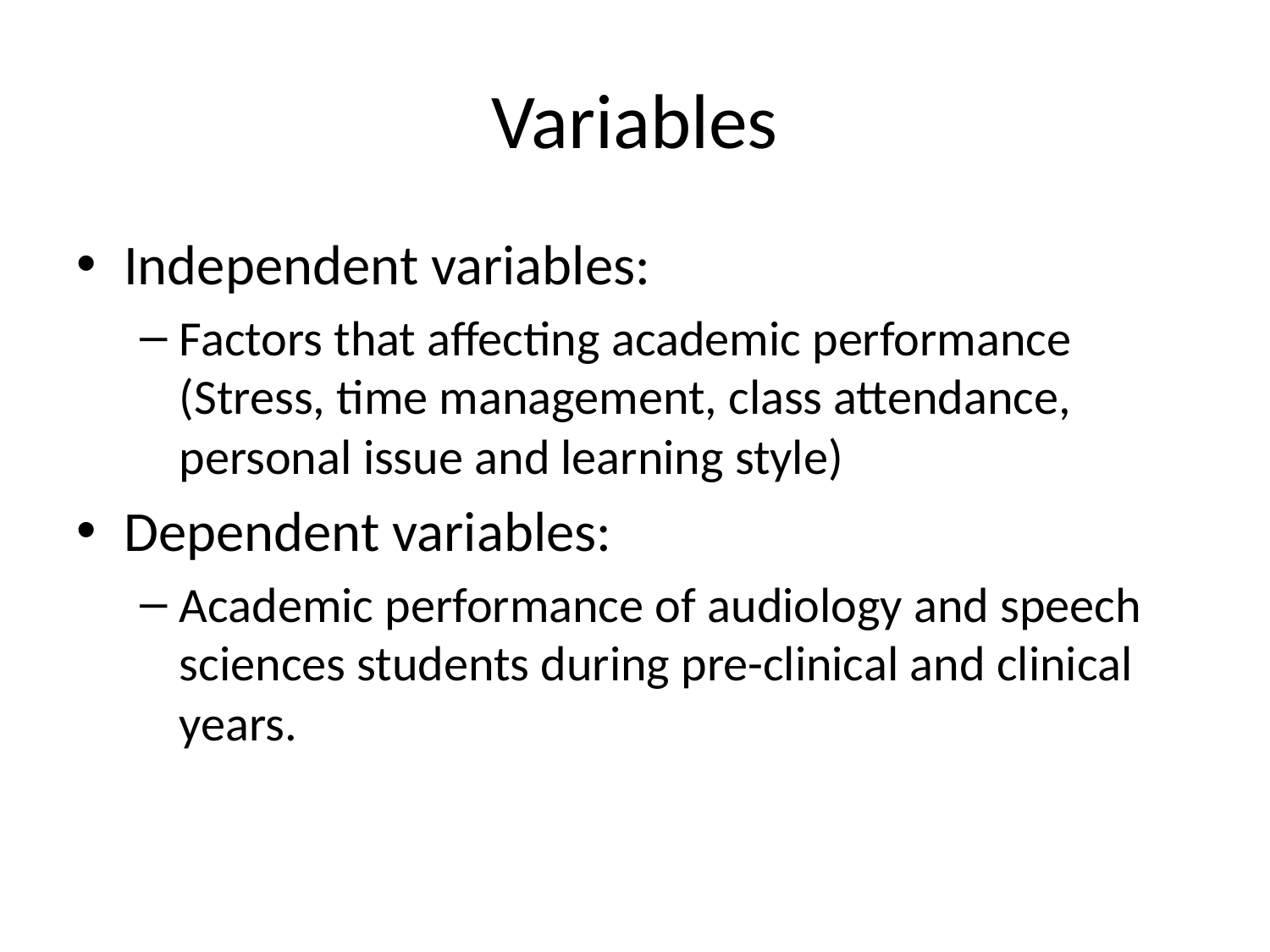

# Variables
Independent variables:
Factors that affecting academic performance (Stress, time management, class attendance, personal issue and learning style)
Dependent variables:
Academic performance of audiology and speech sciences students during pre-clinical and clinical years.